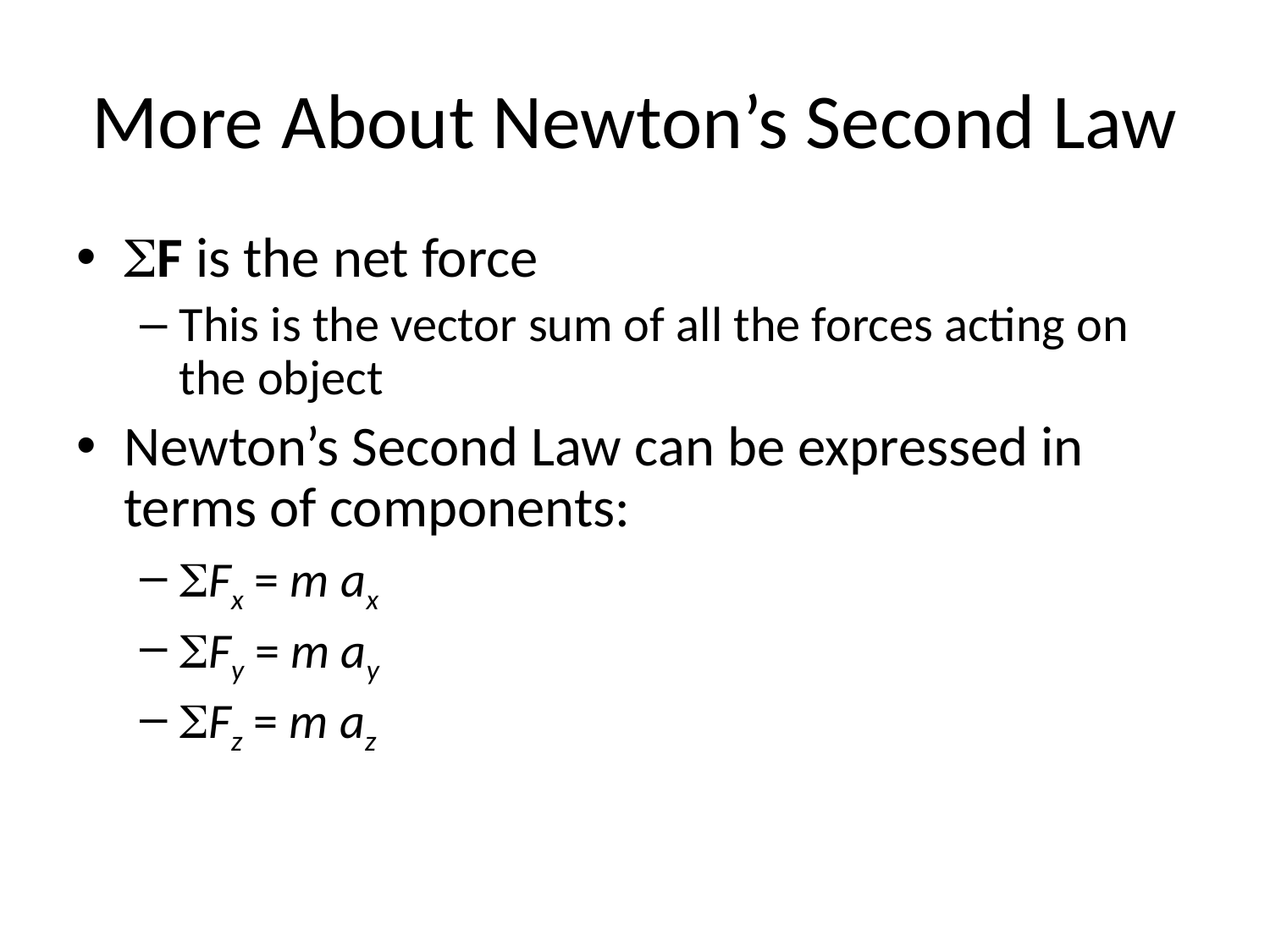

# More About Newton’s Second Law
ΣF is the net force
This is the vector sum of all the forces acting on the object
Newton’s Second Law can be expressed in terms of components:
ΣFx = m ax
ΣFy = m ay
ΣFz = m az